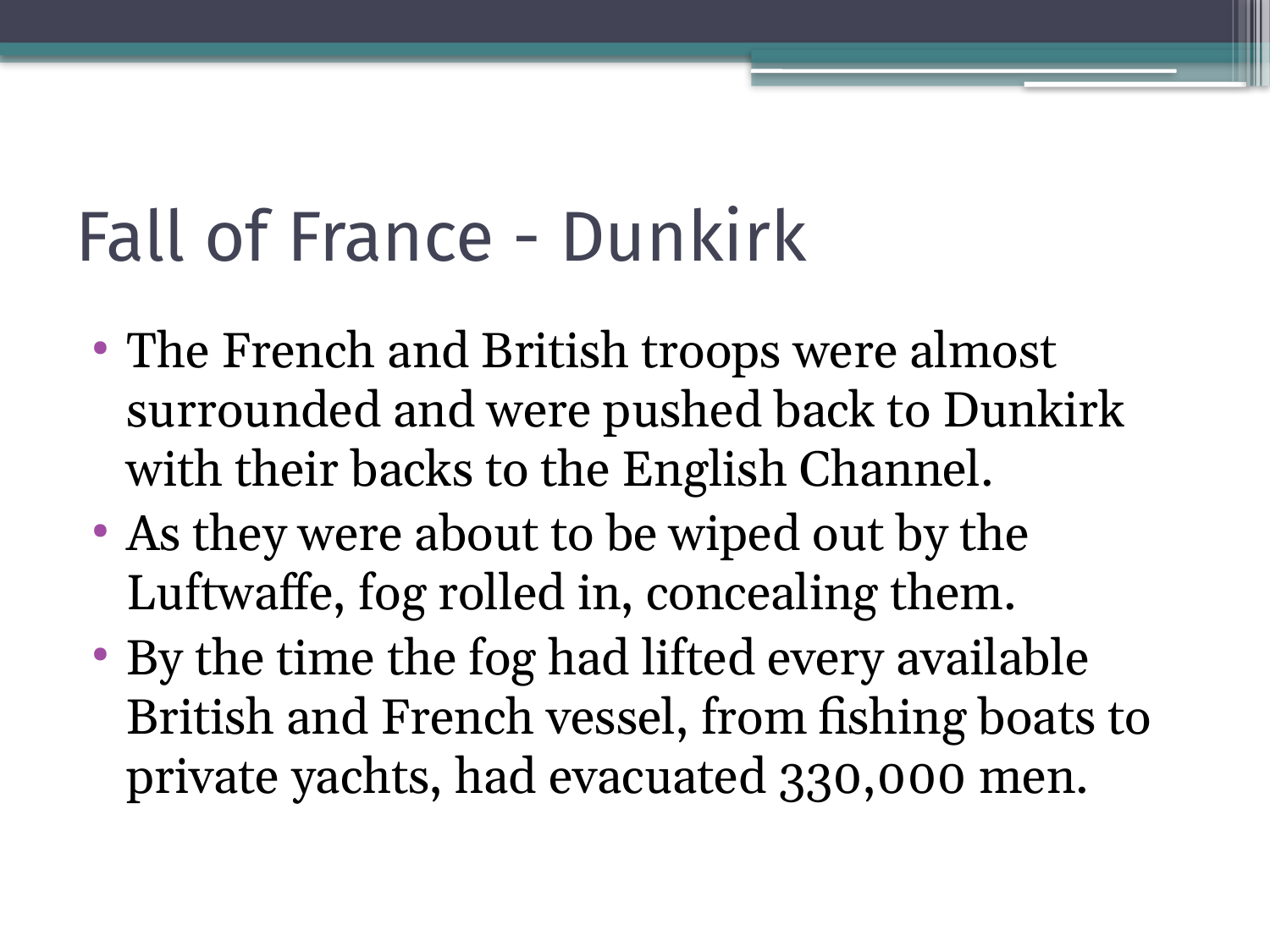

# Fall of France - Dunkirk
The French and British troops were almost surrounded and were pushed back to Dunkirk with their backs to the English Channel.
As they were about to be wiped out by the Luftwaffe, fog rolled in, concealing them.
By the time the fog had lifted every available British and French vessel, from fishing boats to private yachts, had evacuated 330,000 men.